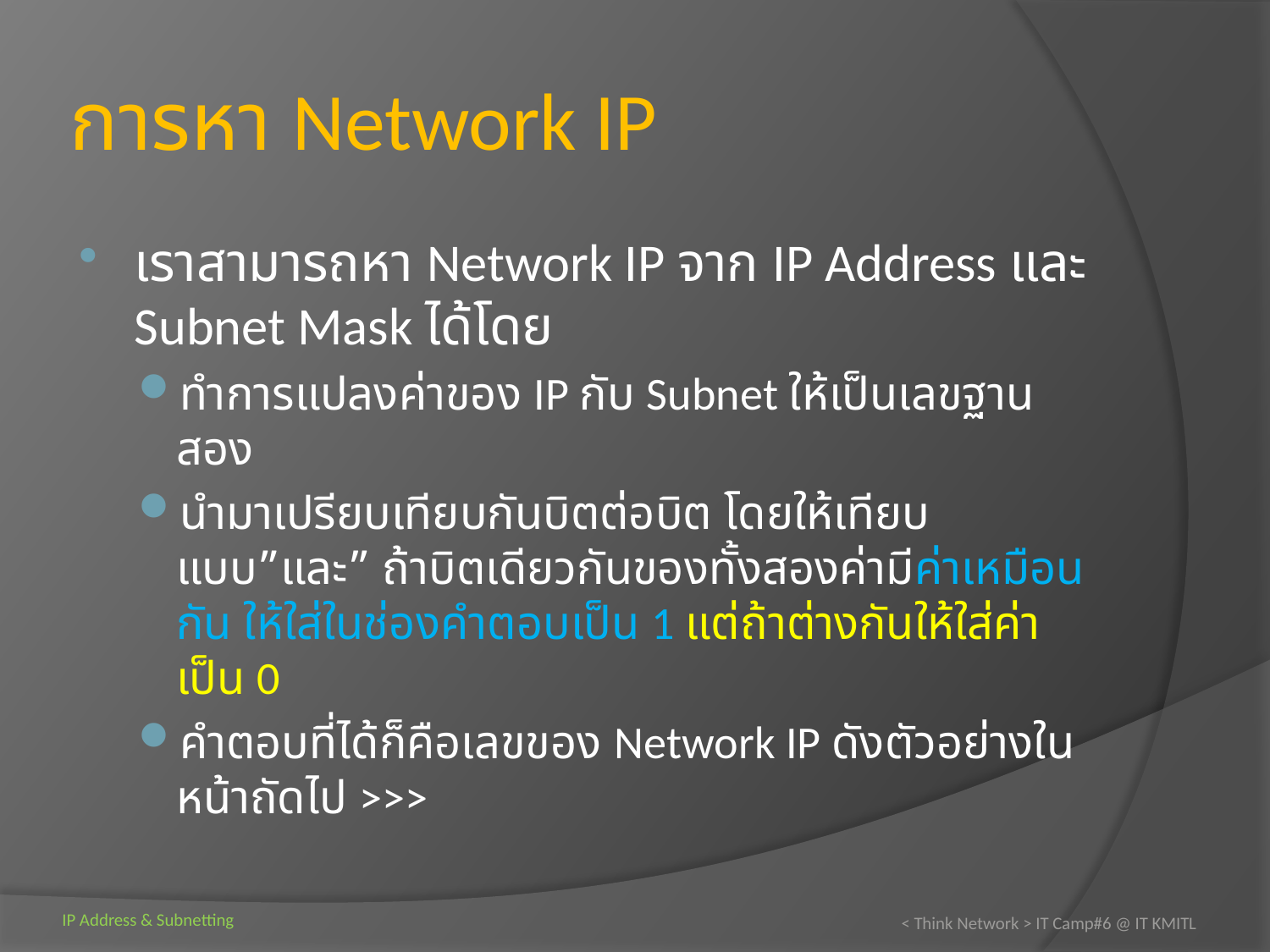

# การหา Network IP
เราสามารถหา Network IP จาก IP Address และ Subnet Mask ได้โดย
ทำการแปลงค่าของ IP กับ Subnet ให้เป็นเลขฐานสอง
นำมาเปรียบเทียบกันบิตต่อบิต โดยให้เทียบแบบ”และ” ถ้าบิตเดียวกันของทั้งสองค่ามีค่าเหมือนกัน ให้ใส่ในช่องคำตอบเป็น 1 แต่ถ้าต่างกันให้ใส่ค่าเป็น 0
คำตอบที่ได้ก็คือเลขของ Network IP ดังตัวอย่างในหน้าถัดไป >>>
< Think Network > IT Camp#6 @ IT KMITL